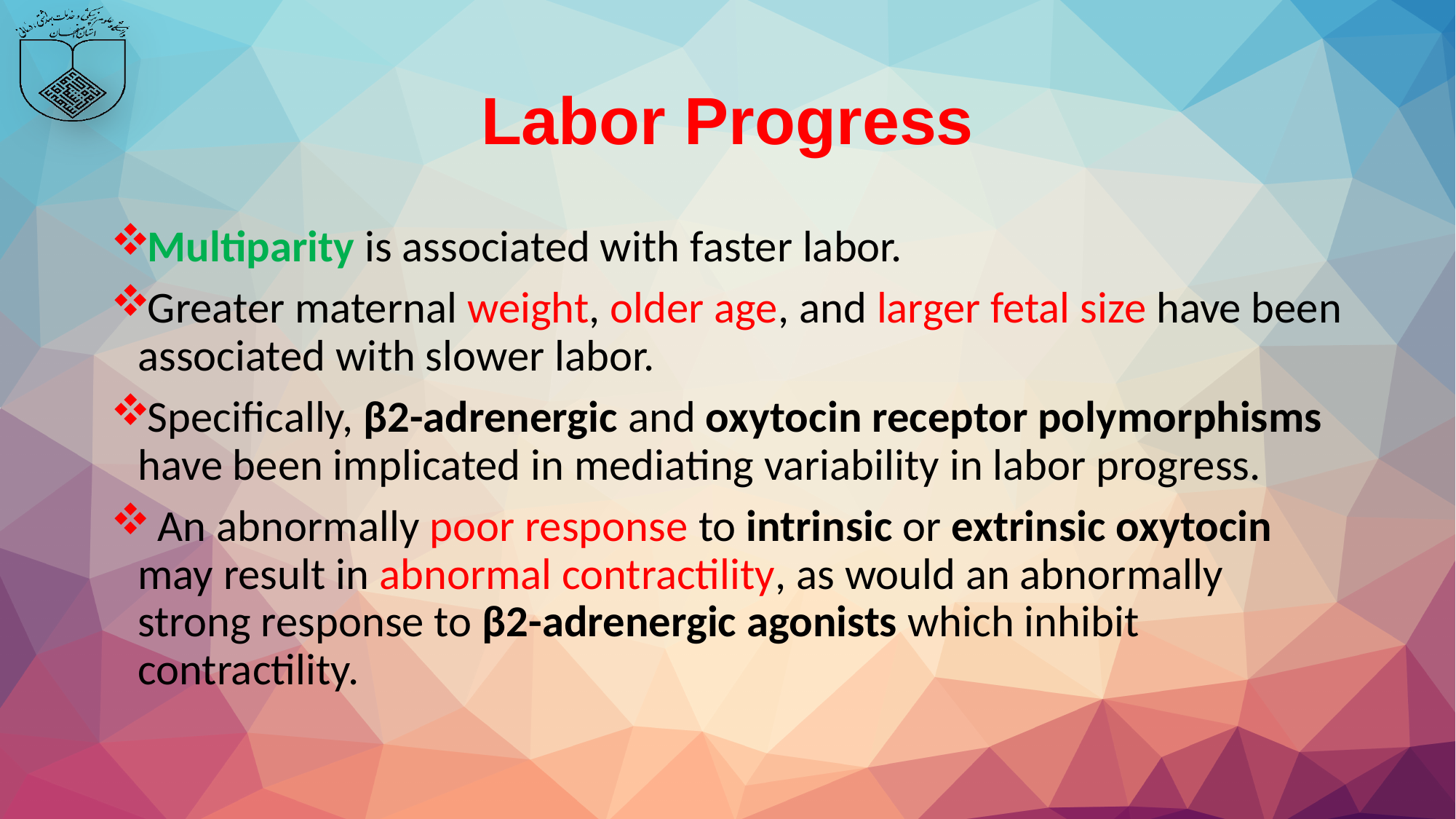

# Labor Progress
Multiparity is associated with faster labor.
Greater maternal weight, older age, and larger fetal size have been associated with slower labor.
Specifically, β2-adrenergic and oxytocin receptor polymorphisms have been implicated in mediating variability in labor progress.
 An abnormally poor response to intrinsic or extrinsic oxytocin may result in abnormal contractility, as would an abnormally strong response to β2-adrenergic agonists which inhibit contractility.